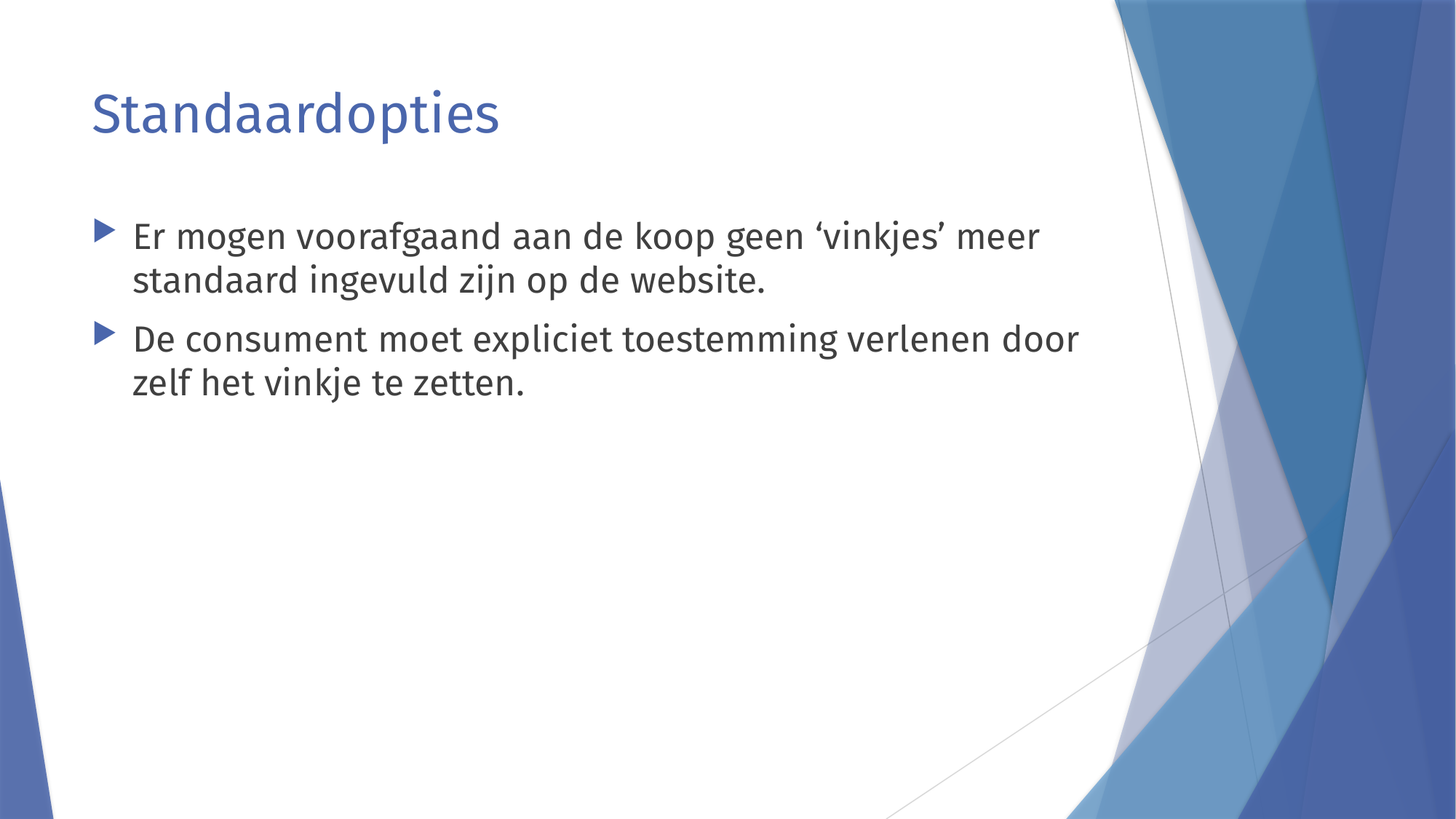

# Standaardopties
Er mogen voorafgaand aan de koop geen ‘vinkjes’ meer standaard ingevuld zijn op de website.
De consument moet expliciet toestemming verlenen door zelf het vinkje te zetten.